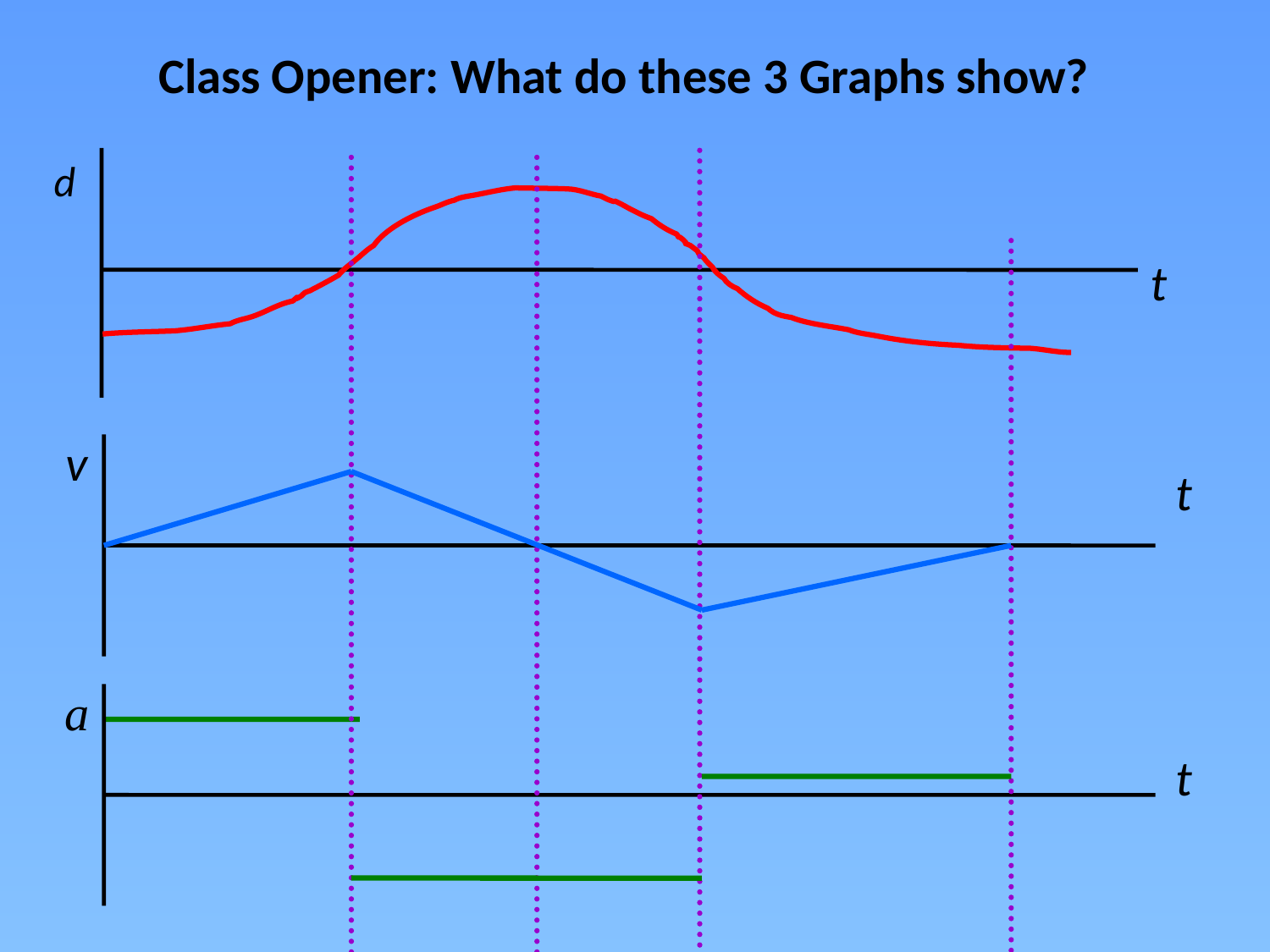

# Class Opener: What do these 3 Graphs show?
 d

t

v

a

t

t